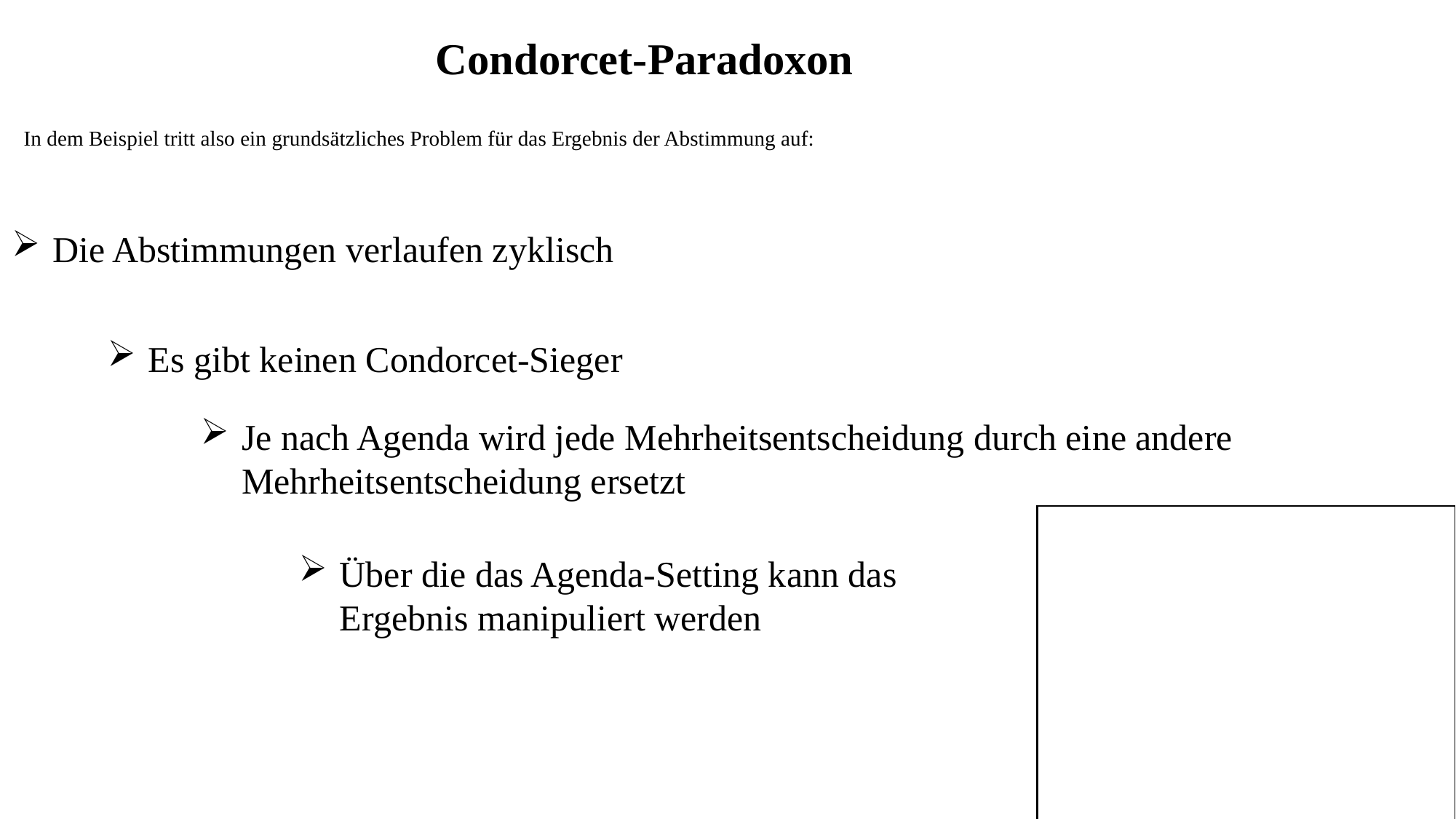

Condorcet-Paradoxon
In dem Beispiel tritt also ein grundsätzliches Problem für das Ergebnis der Abstimmung auf:
Die Abstimmungen verlaufen zyklisch

Es gibt keinen Condorcet-Sieger

Je nach Agenda wird jede Mehrheitsentscheidung durch eine andere Mehrheitsentscheidung ersetzt

Über die das Agenda-Setting kann das Ergebnis manipuliert werden